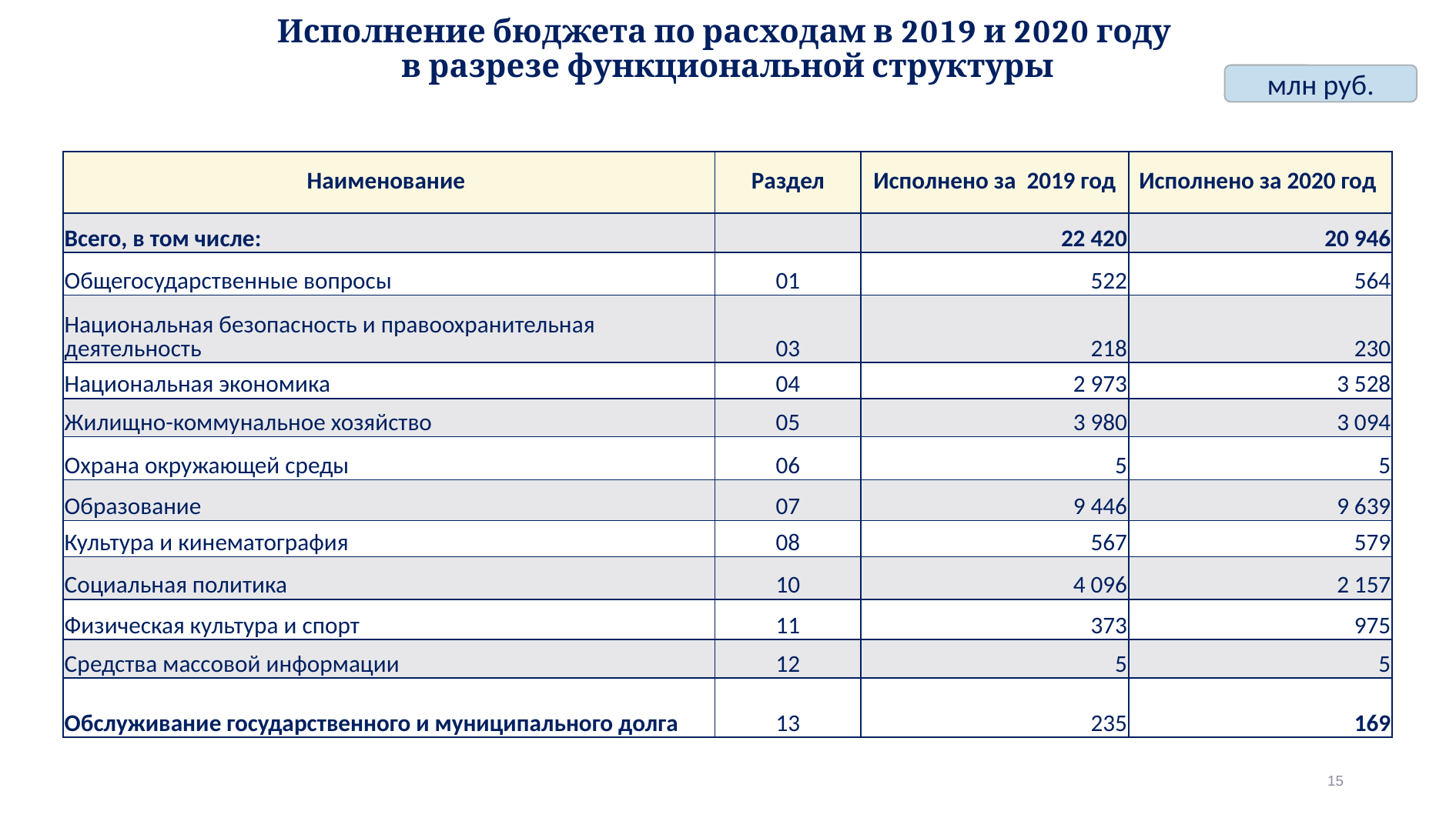

# Исполнение бюджета по расходам в 2019 и 2020 году в разрезе функциональной структуры
млн руб.
| Наименование | Раздел | Исполнено за 2019 год | Исполнено за 2020 год |
| --- | --- | --- | --- |
| Всего, в том числе: |  | 22 420 | 20 946 |
| Общегосударственные вопросы | 01 | 522 | 564 |
| Национальная безопасность и правоохранительная деятельность | 03 | 218 | 230 |
| Национальная экономика | 04 | 2 973 | 3 528 |
| Жилищно-коммунальное хозяйство | 05 | 3 980 | 3 094 |
| Охрана окружающей среды | 06 | 5 | 5 |
| Образование | 07 | 9 446 | 9 639 |
| Культура и кинематография | 08 | 567 | 579 |
| Социальная политика | 10 | 4 096 | 2 157 |
| Физическая культура и спорт | 11 | 373 | 975 |
| Средства массовой информации | 12 | 5 | 5 |
| Обслуживание государственного и муниципального долга | 13 | 235 | 169 |
15